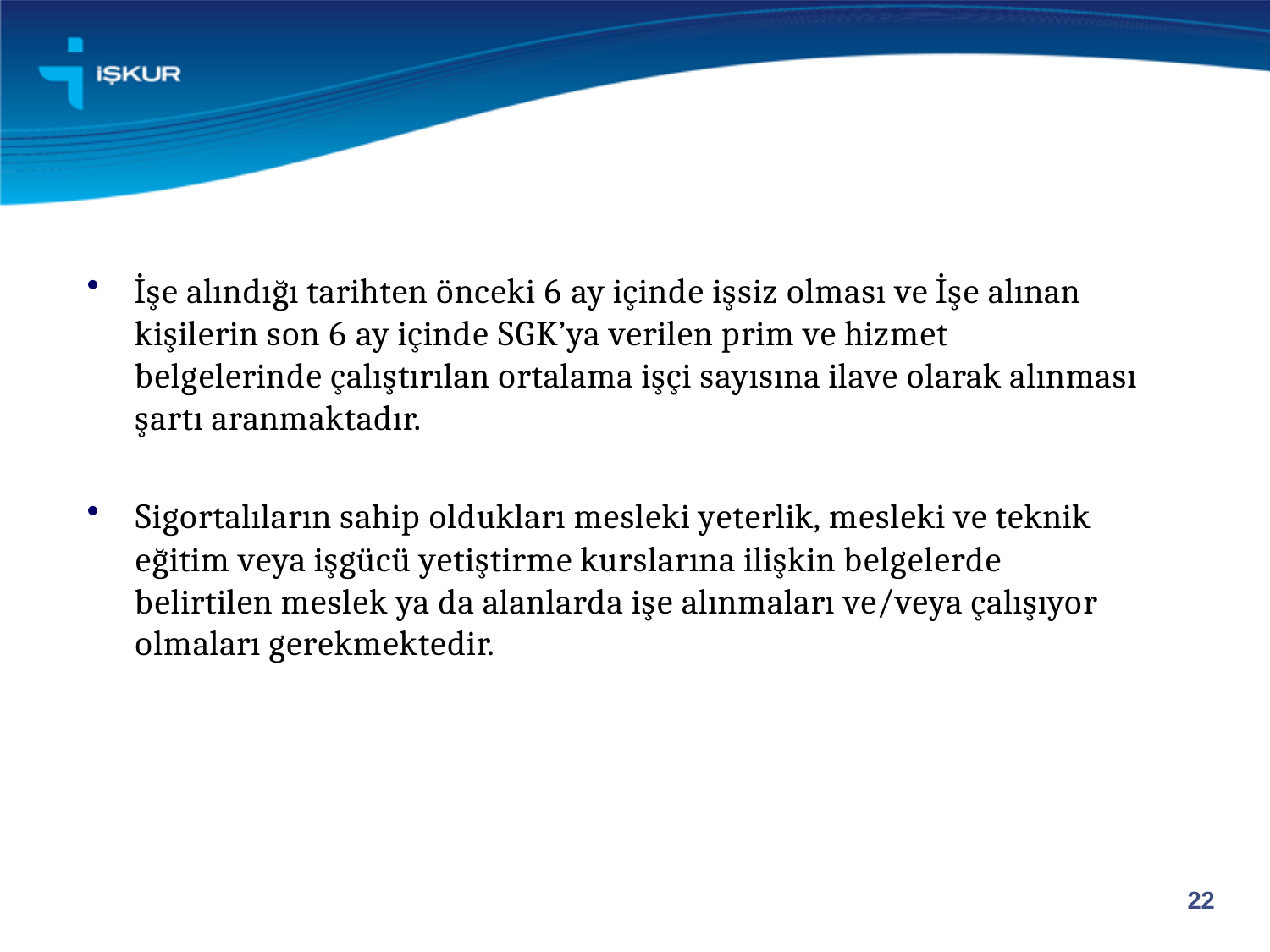

İşe alındığı tarihten önceki 6 ay içinde işsiz olması ve İşe alınan kişilerin son 6 ay içinde SGK’ya verilen prim ve hizmet belgelerinde çalıştırılan ortalama işçi sayısına ilave olarak alınması şartı aranmaktadır.

Sigortalıların sahip oldukları mesleki yeterlik, mesleki ve teknik eğitim veya işgücü yetiştirme kurslarına ilişkin belgelerde belirtilen meslek ya da alanlarda işe alınmaları ve/veya çalışıyor olmaları gerekmektedir.

22